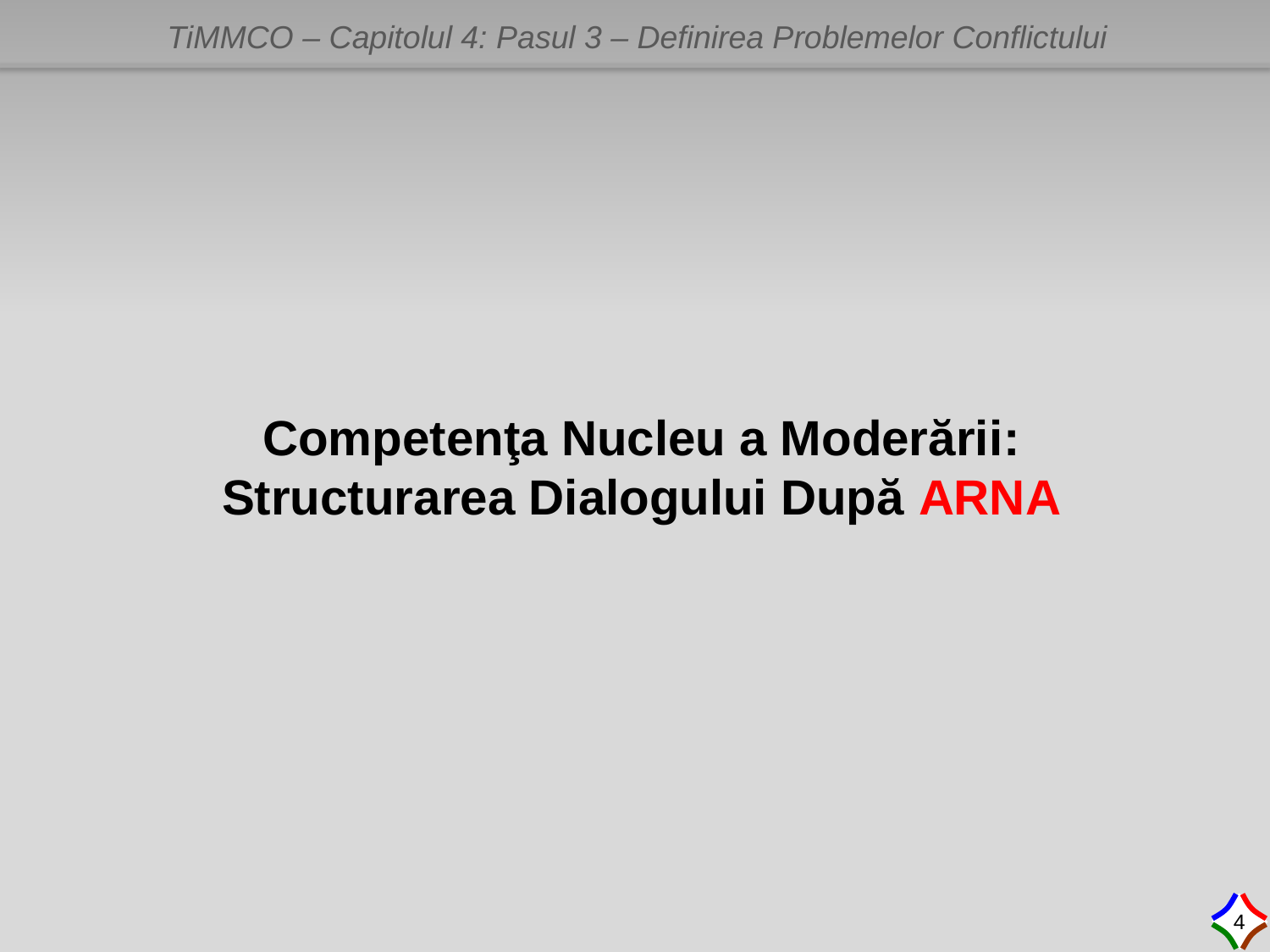

Competenţa Nucleu a Moderării:
Structurarea Dialogului După ARNA